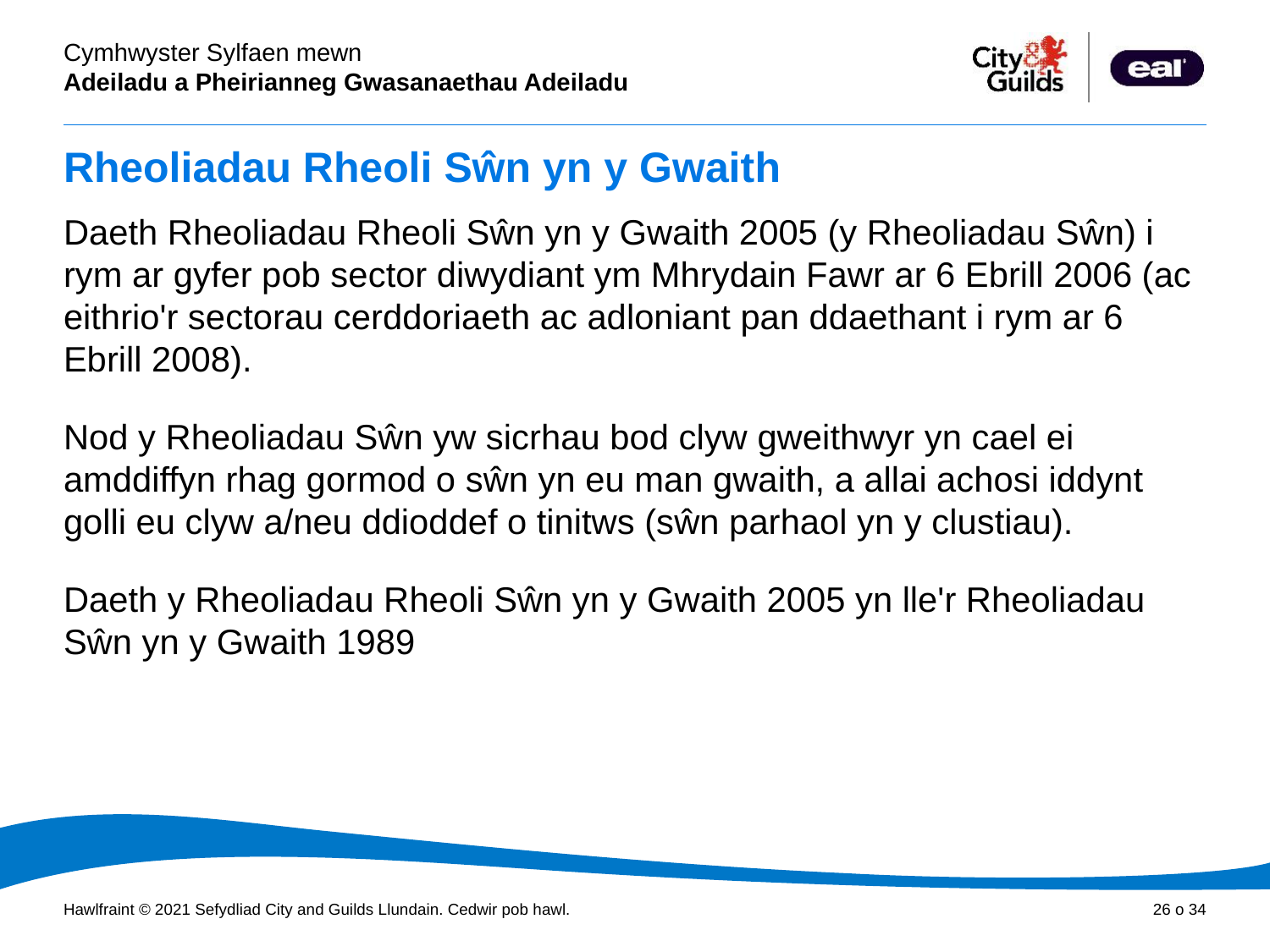

# Rheoliadau Rheoli Sŵn yn y Gwaith
Daeth Rheoliadau Rheoli Sŵn yn y Gwaith 2005 (y Rheoliadau Sŵn) i rym ar gyfer pob sector diwydiant ym Mhrydain Fawr ar 6 Ebrill 2006 (ac eithrio'r sectorau cerddoriaeth ac adloniant pan ddaethant i rym ar 6 Ebrill 2008).
Nod y Rheoliadau Sŵn yw sicrhau bod clyw gweithwyr yn cael ei amddiffyn rhag gormod o sŵn yn eu man gwaith, a allai achosi iddynt golli eu clyw a/neu ddioddef o tinitws (sŵn parhaol yn y clustiau).
Daeth y Rheoliadau Rheoli Sŵn yn y Gwaith 2005 yn lle'r Rheoliadau Sŵn yn y Gwaith 1989